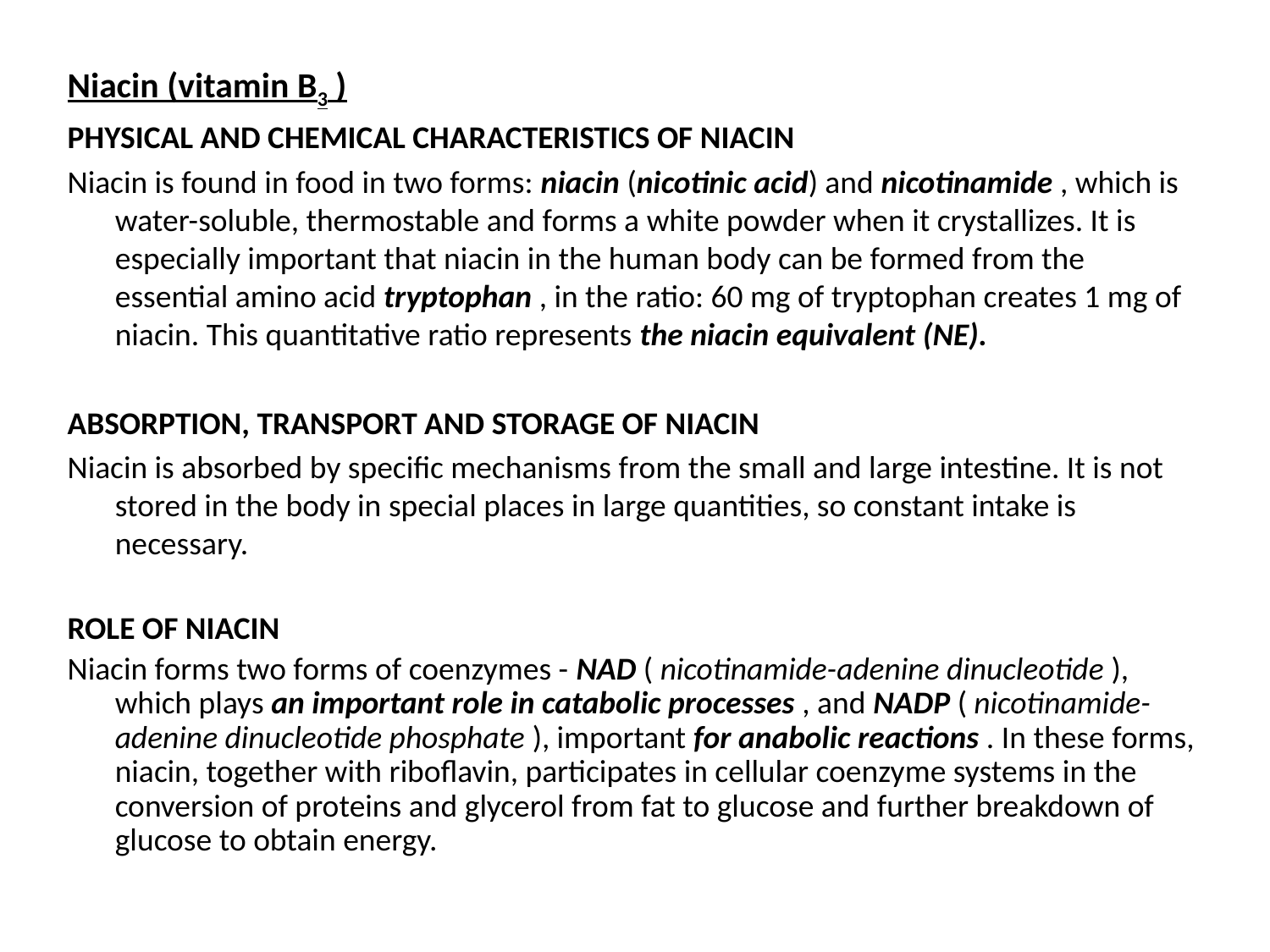

Niacin (vitamin B3 )
PHYSICAL AND CHEMICAL CHARACTERISTICS OF NIACIN
Niacin is found in food in two forms: niacin (nicotinic acid) and nicotinamide , which is water-soluble, thermostable and forms a white powder when it crystallizes. It is especially important that niacin in the human body can be formed from the essential amino acid tryptophan , in the ratio: 60 mg of tryptophan creates 1 mg of niacin. This quantitative ratio represents the niacin equivalent (NE).

ABSORPTION, TRANSPORT AND STORAGE OF NIACIN
Niacin is absorbed by specific mechanisms from the small and large intestine. It is not stored in the body in special places in large quantities, so constant intake is necessary.

ROLE OF NIACIN
Niacin forms two forms of coenzymes - NAD ( nicotinamide-adenine dinucleotide ), which plays an important role in catabolic processes , and NADP ( nicotinamide-adenine dinucleotide phosphate ), important for anabolic reactions . In these forms, niacin, together with riboflavin, participates in cellular coenzyme systems in the conversion of proteins and glycerol from fat to glucose and further breakdown of glucose to obtain energy.